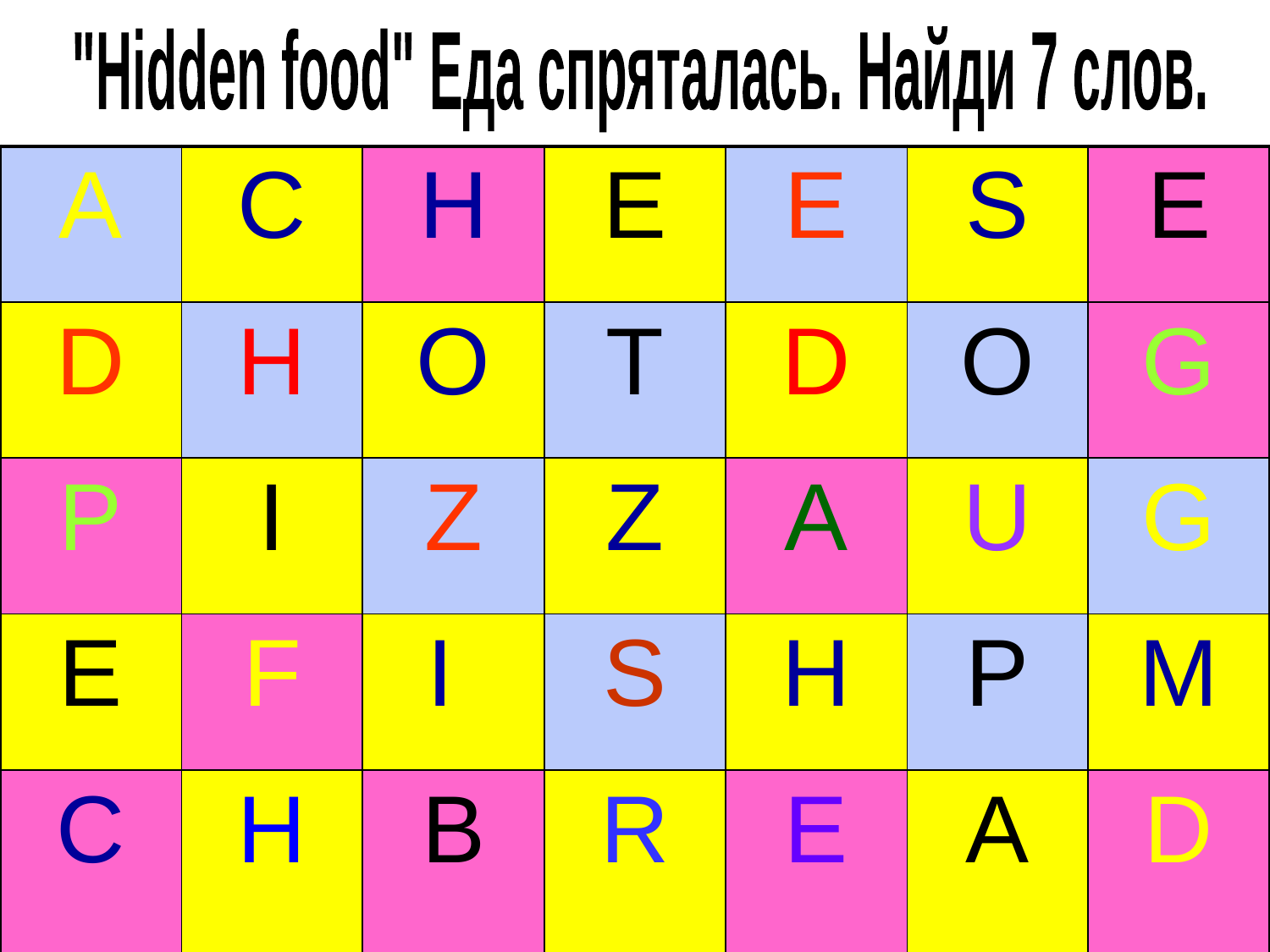

"Hidden food" Еда спряталась. Найди 7 слов.
| A | C | H | E | E | S | E |
| --- | --- | --- | --- | --- | --- | --- |
| D | H | O | T | D | O | G |
| P | I | Z | Z | A | U | G |
| E | F | I | S | H | P | M |
| C | H | B | R | E | A | D |